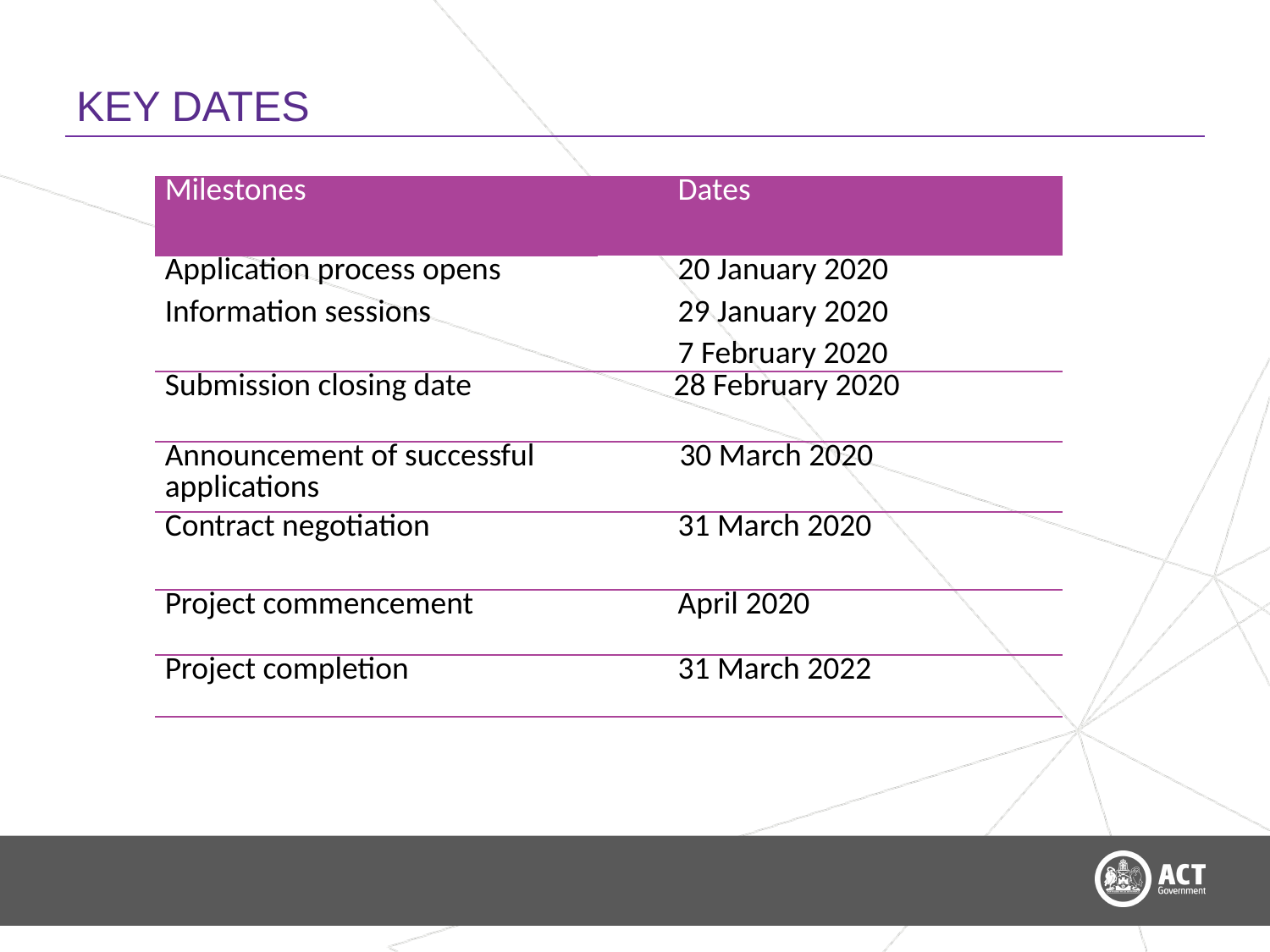

# KEY DATES
| Milestones | Dates |
| --- | --- |
| Application process opens Information sessions | 20 January 2020 29 January 2020 7 February 2020 |
| Submission closing date | 28 February 2020 |
| Announcement of successful applications | 30 March 2020 |
| Contract negotiation | 31 March 2020 |
| Project commencement | April 2020 |
| Project completion | 31 March 2022 |